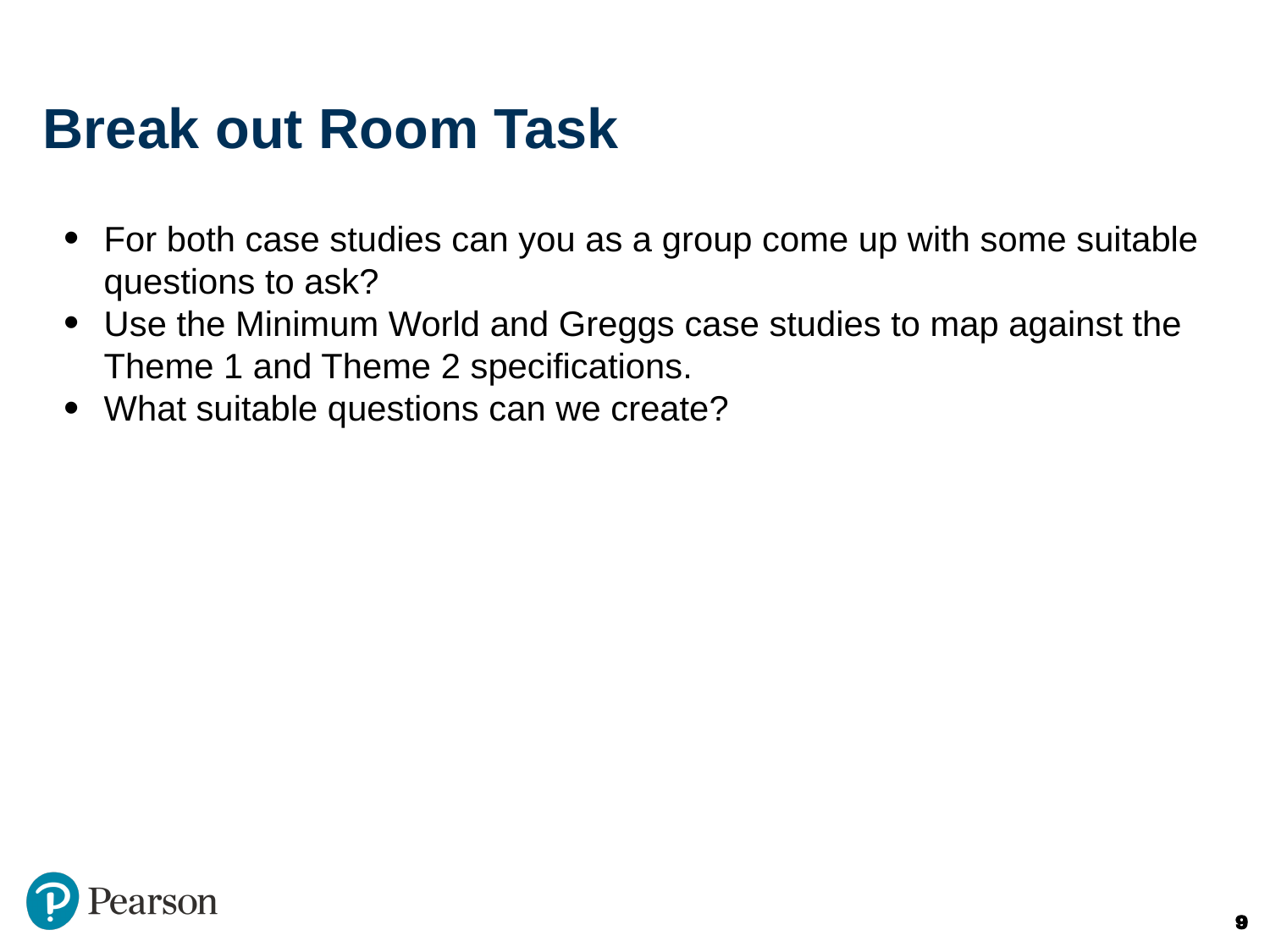

# Break out Room Task
For both case studies can you as a group come up with some suitable questions to ask?
Use the Minimum World and Greggs case studies to map against the Theme 1 and Theme 2 specifications.
What suitable questions can we create?